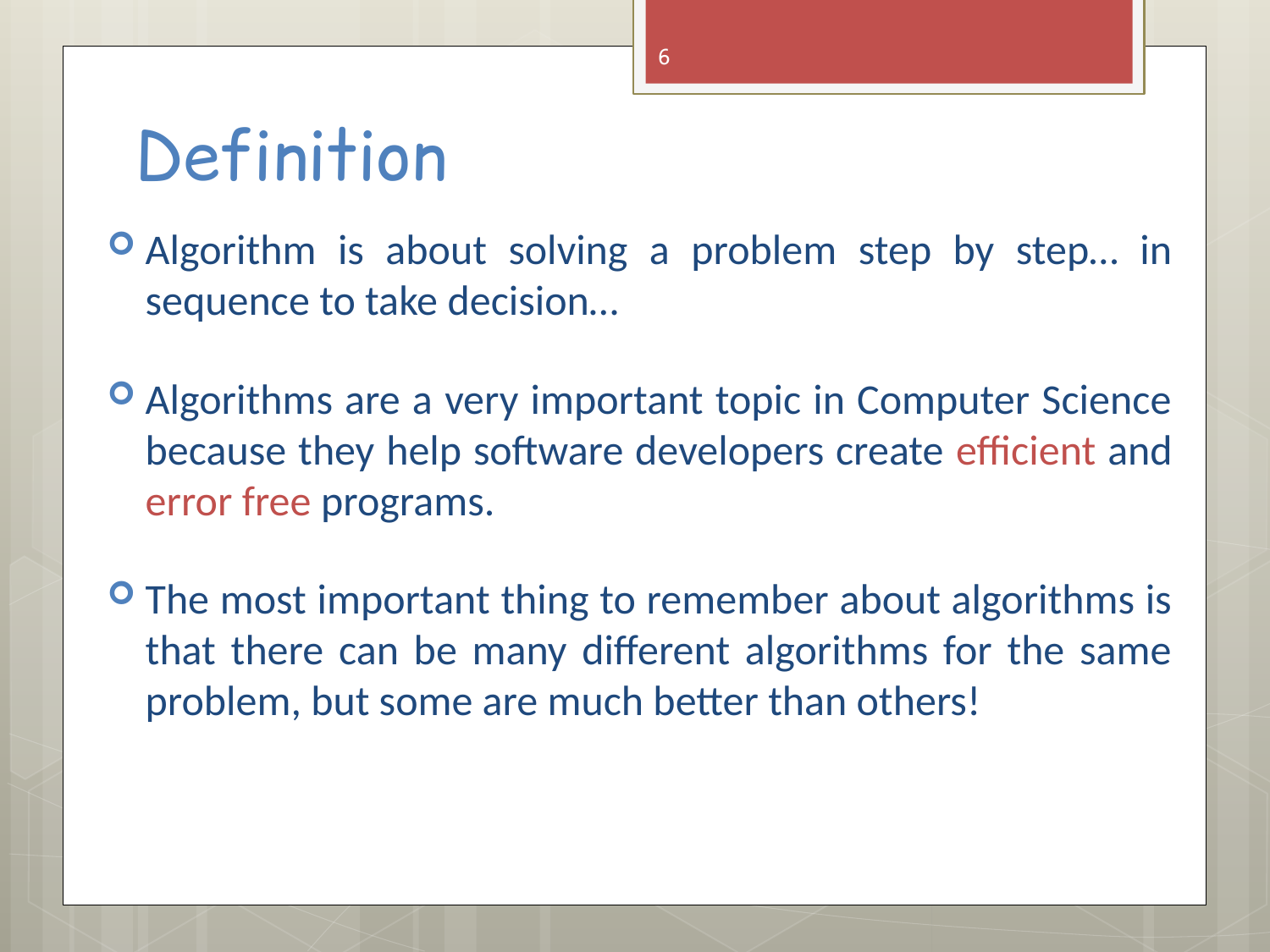

6
# Definition
Algorithm is about solving a problem step by step… in sequence to take decision…

Algorithms are a very important topic in Computer Science because they help software developers create efficient and error free programs.

The most important thing to remember about algorithms is that there can be many different algorithms for the same problem, but some are much better than others!